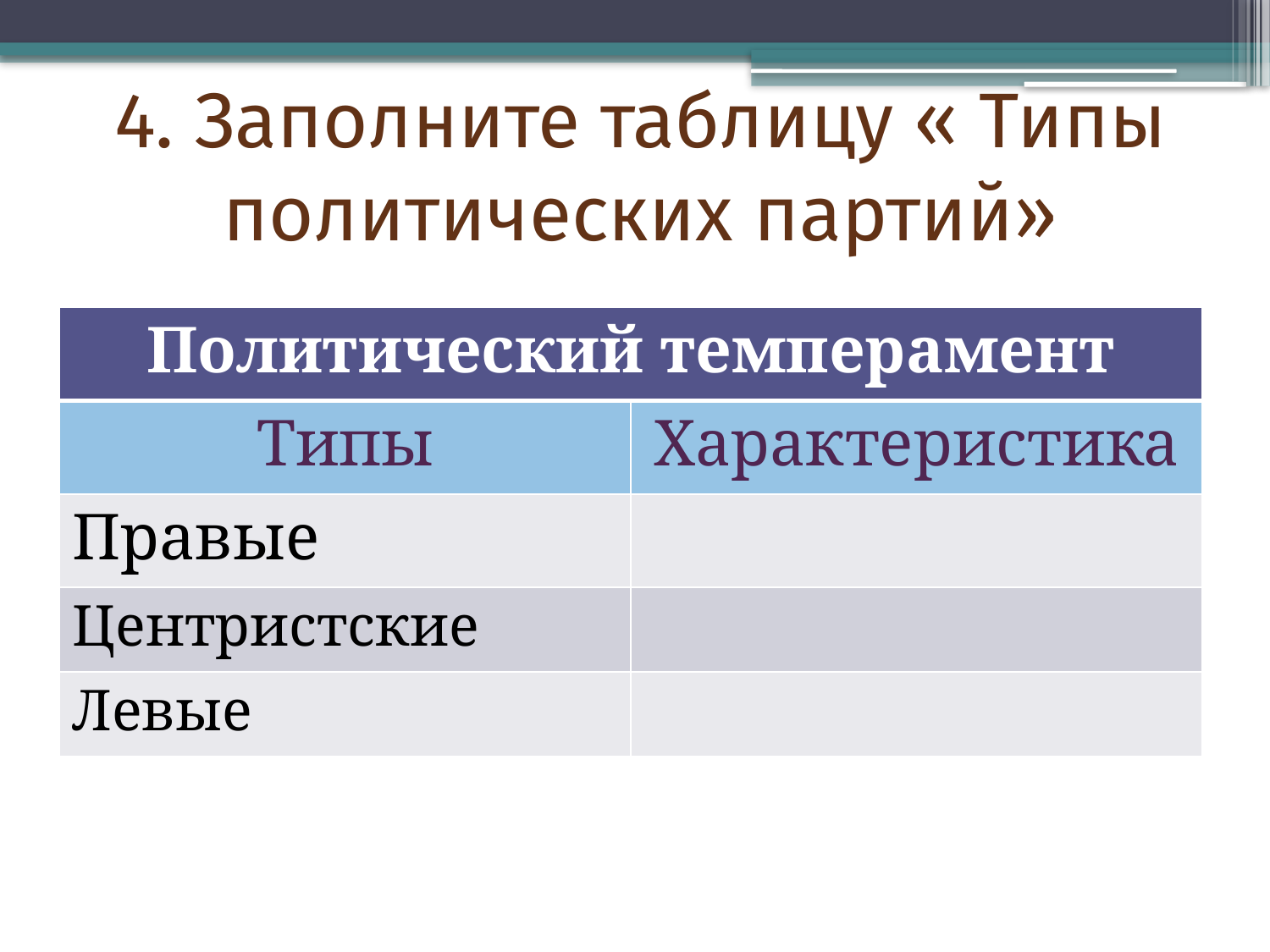

# 4. Заполните таблицу « Типы политических партий»
| Политический темперамент |  |
| --- | --- |
| Типы | Характеристика |
| Правые |  |
| Центристские |  |
| Левые |  |